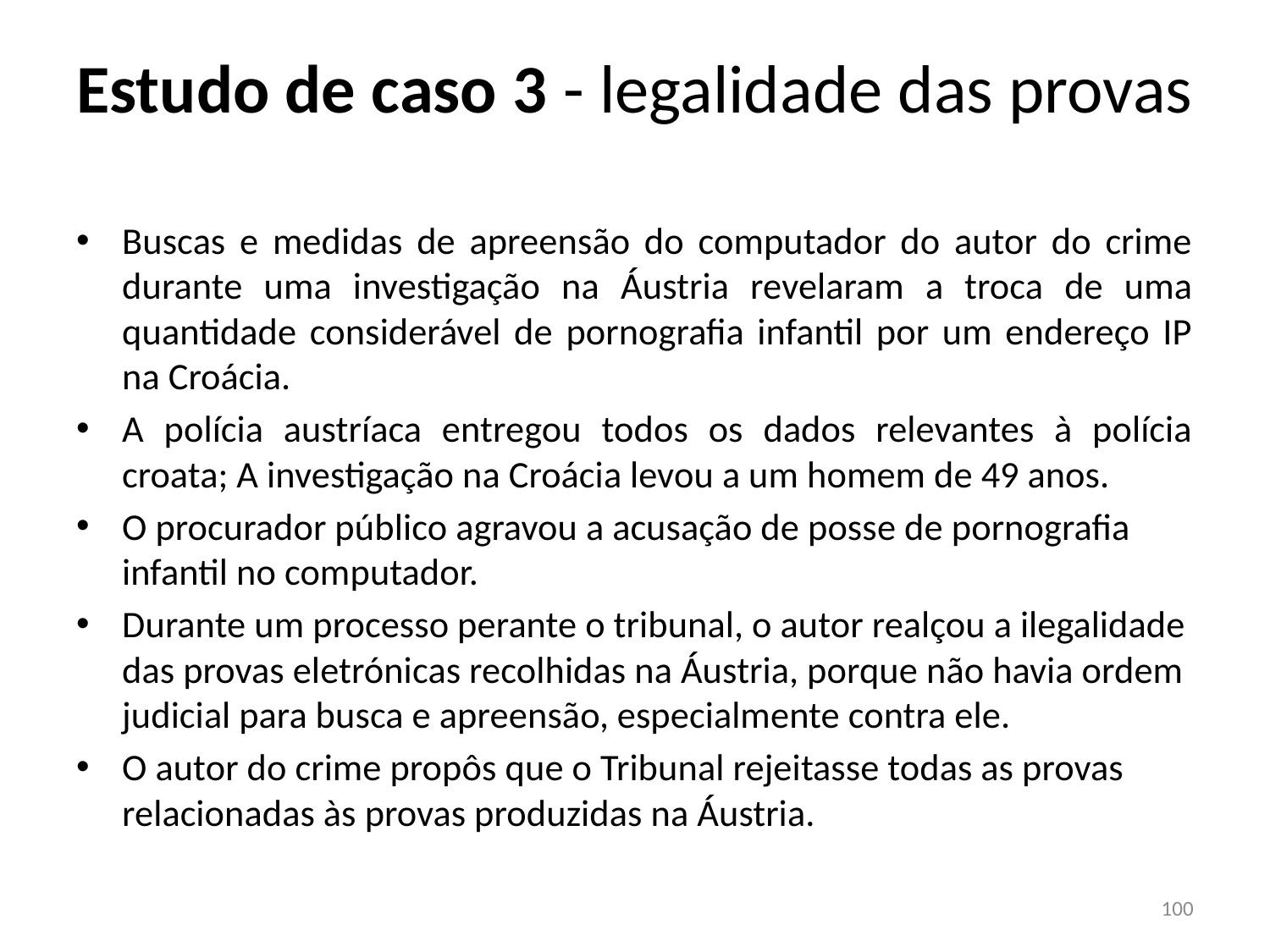

# Estudo de caso 3 - legalidade das provas
Buscas e medidas de apreensão do computador do autor do crime durante uma investigação na Áustria revelaram a troca de uma quantidade considerável de pornografia infantil por um endereço IP na Croácia.
A polícia austríaca entregou todos os dados relevantes à polícia croata; A investigação na Croácia levou a um homem de 49 anos.
O procurador público agravou a acusação de posse de pornografia infantil no computador.
Durante um processo perante o tribunal, o autor realçou a ilegalidade das provas eletrónicas recolhidas na Áustria, porque não havia ordem judicial para busca e apreensão, especialmente contra ele.
O autor do crime propôs que o Tribunal rejeitasse todas as provas relacionadas às provas produzidas na Áustria.

100